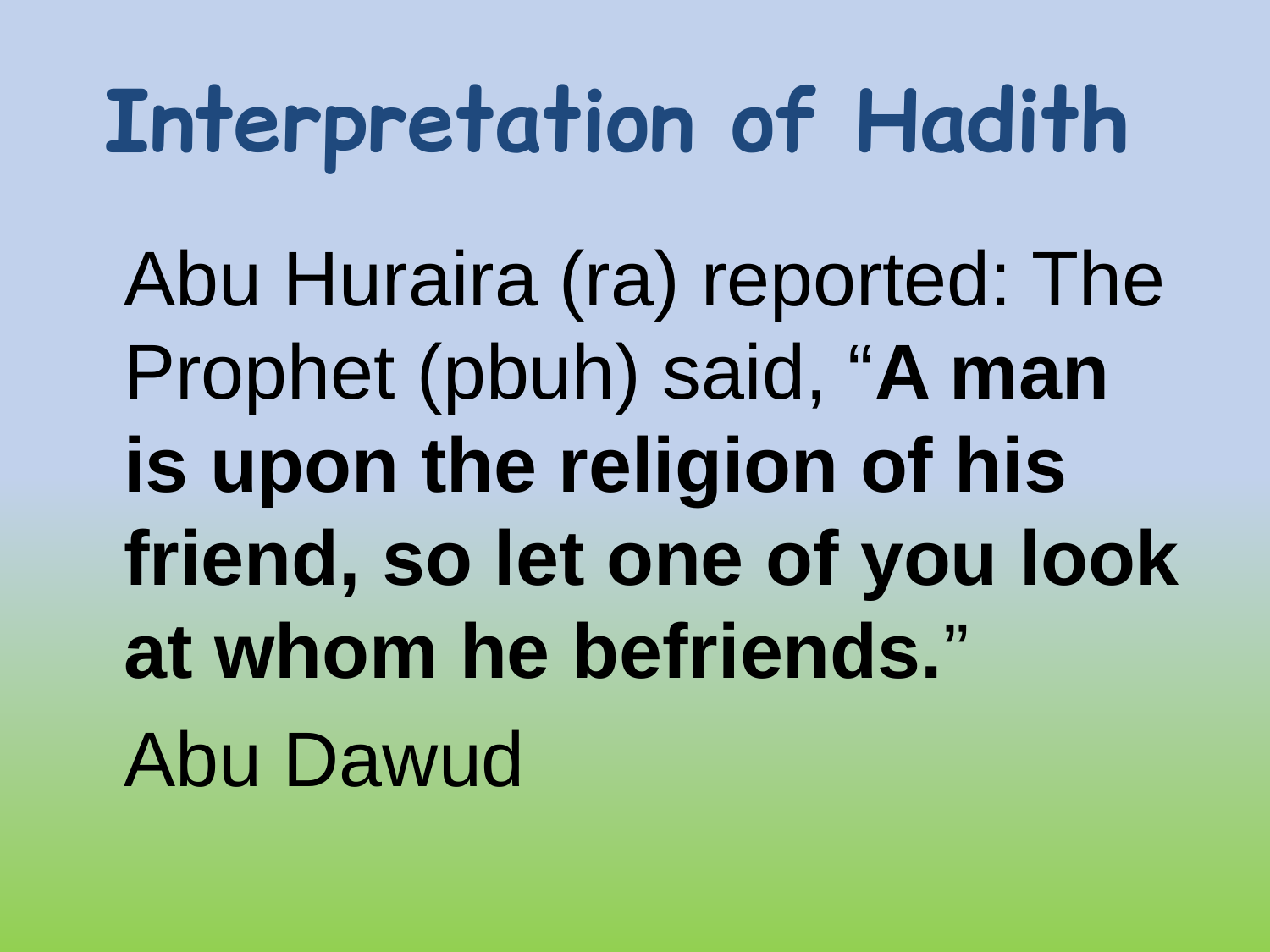

# Interpretation of Hadith
	Abu Huraira (ra) reported: The Prophet (pbuh) said, “A man is upon the religion of his friend, so let one of you look at whom he befriends.”
	Abu Dawud